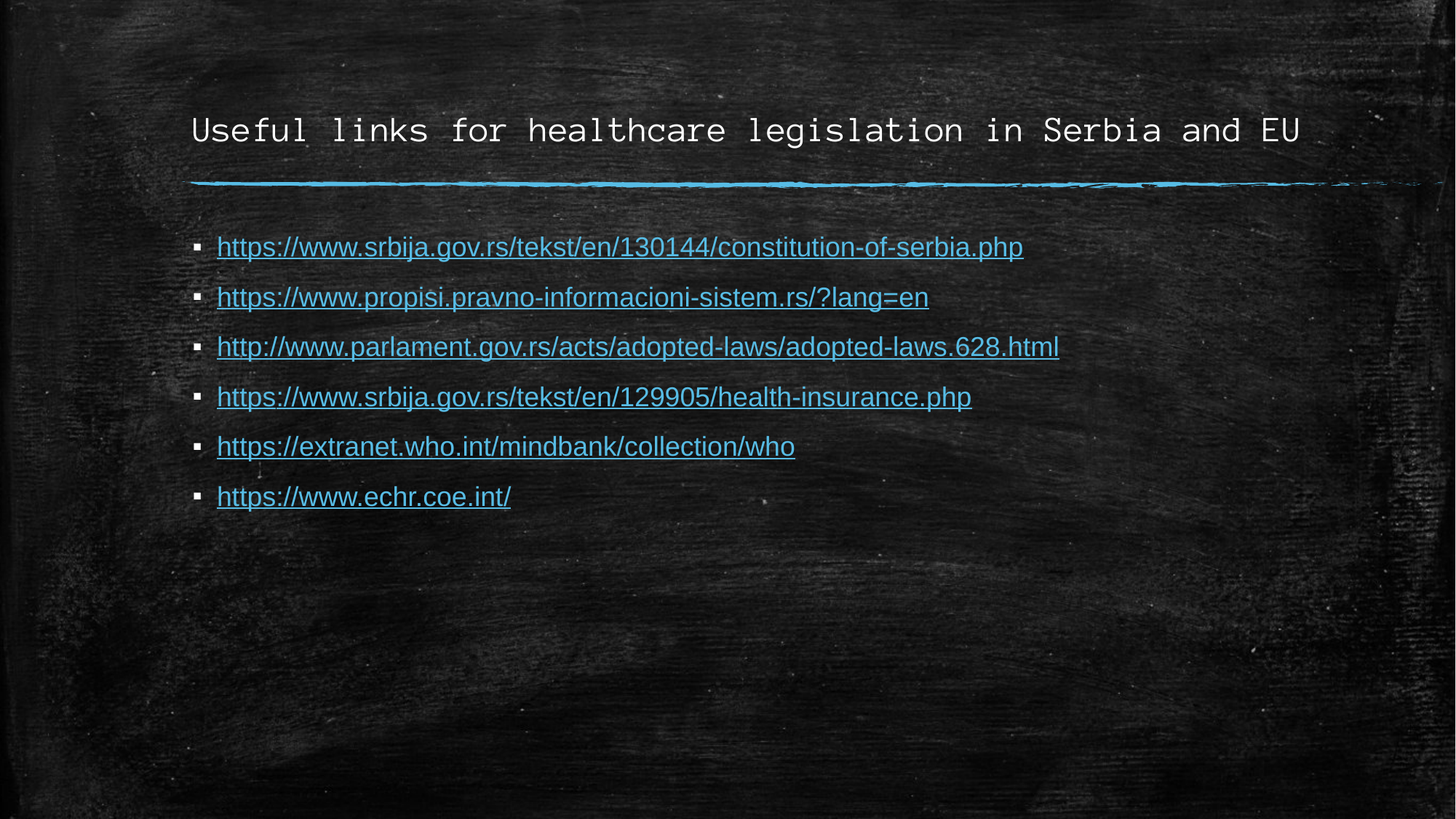

# Useful links for healthcare legislation in Serbia and EU
https://www.srbija.gov.rs/tekst/en/130144/constitution-of-serbia.php
https://www.propisi.pravno-informacioni-sistem.rs/?lang=en
http://www.parlament.gov.rs/acts/adopted-laws/adopted-laws.628.html
https://www.srbija.gov.rs/tekst/en/129905/health-insurance.php
https://extranet.who.int/mindbank/collection/who
https://www.echr.coe.int/